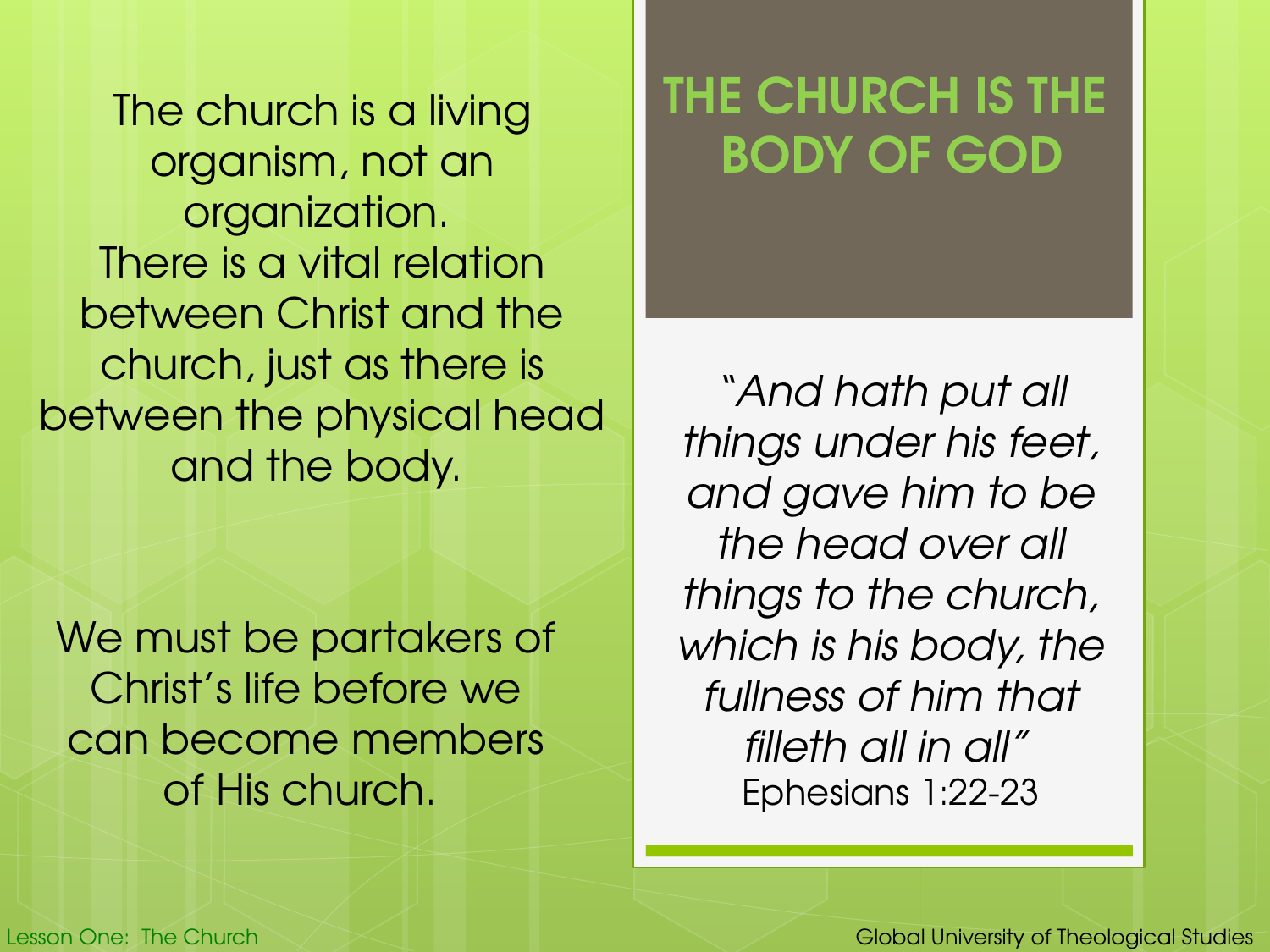

THE CHURCH IS THE
BODY OF GOD
The church is a living organism, not an organization.
There is a vital relation between Christ and the church, just as there is between the physical head and the body.
“And hath put all things under his feet, and gave him to be the head over all things to the church, which is his body, the fullness of him that filleth all in all”
Ephesians 1:22-23
We must be partakers of Christ’s life before we can become members of His church.
 Global University of Theological Studies
Lesson One:  The Church